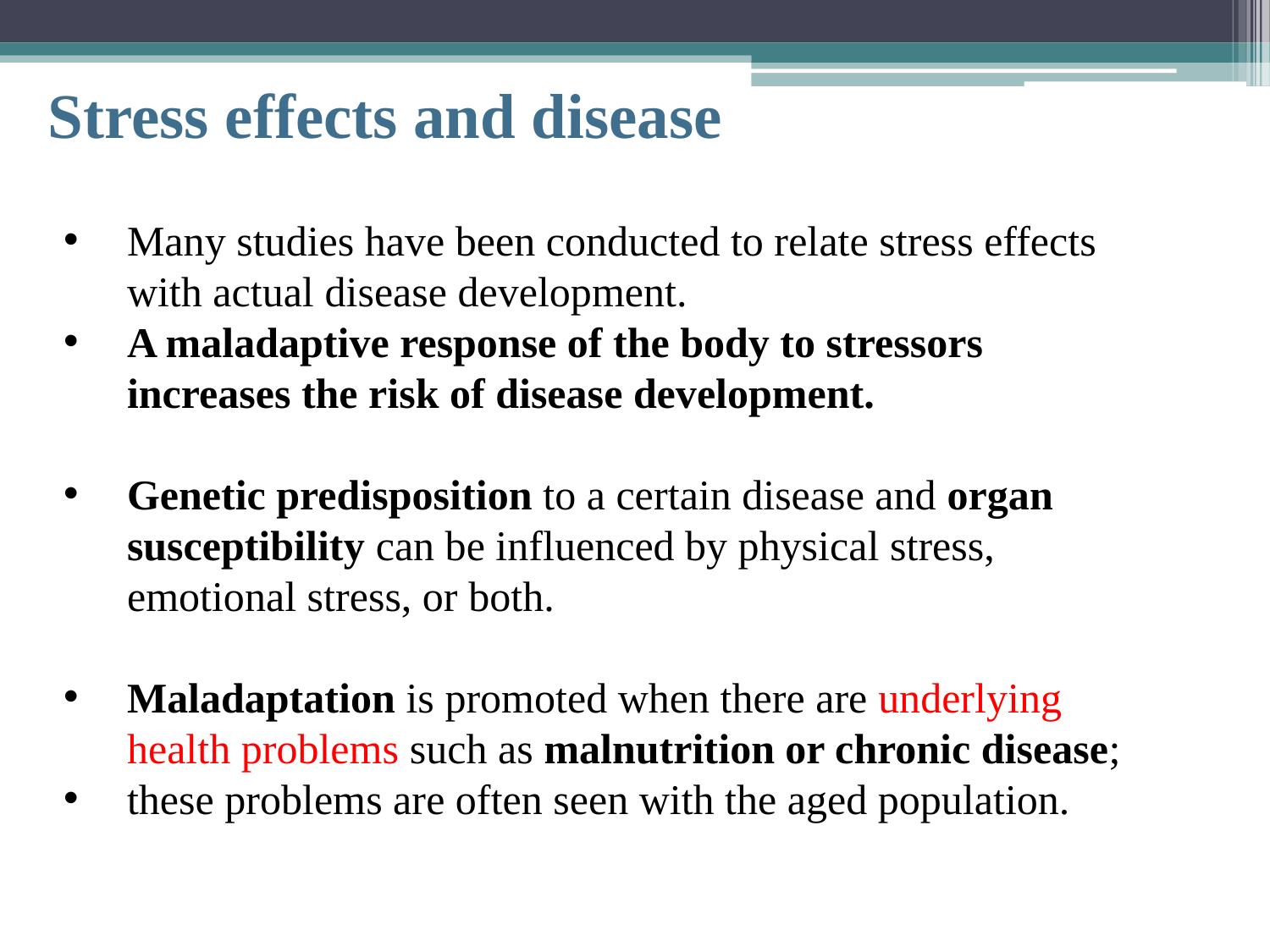

# Stress effects and disease
Many studies have been conducted to relate stress effects with actual disease development.
A maladaptive response of the body to stressors increases the risk of disease development.

Genetic predisposition to a certain disease and organ susceptibility can be influenced by physical stress, emotional stress, or both.

Maladaptation is promoted when there are underlying health problems such as malnutrition or chronic disease;
these problems are often seen with the aged population.